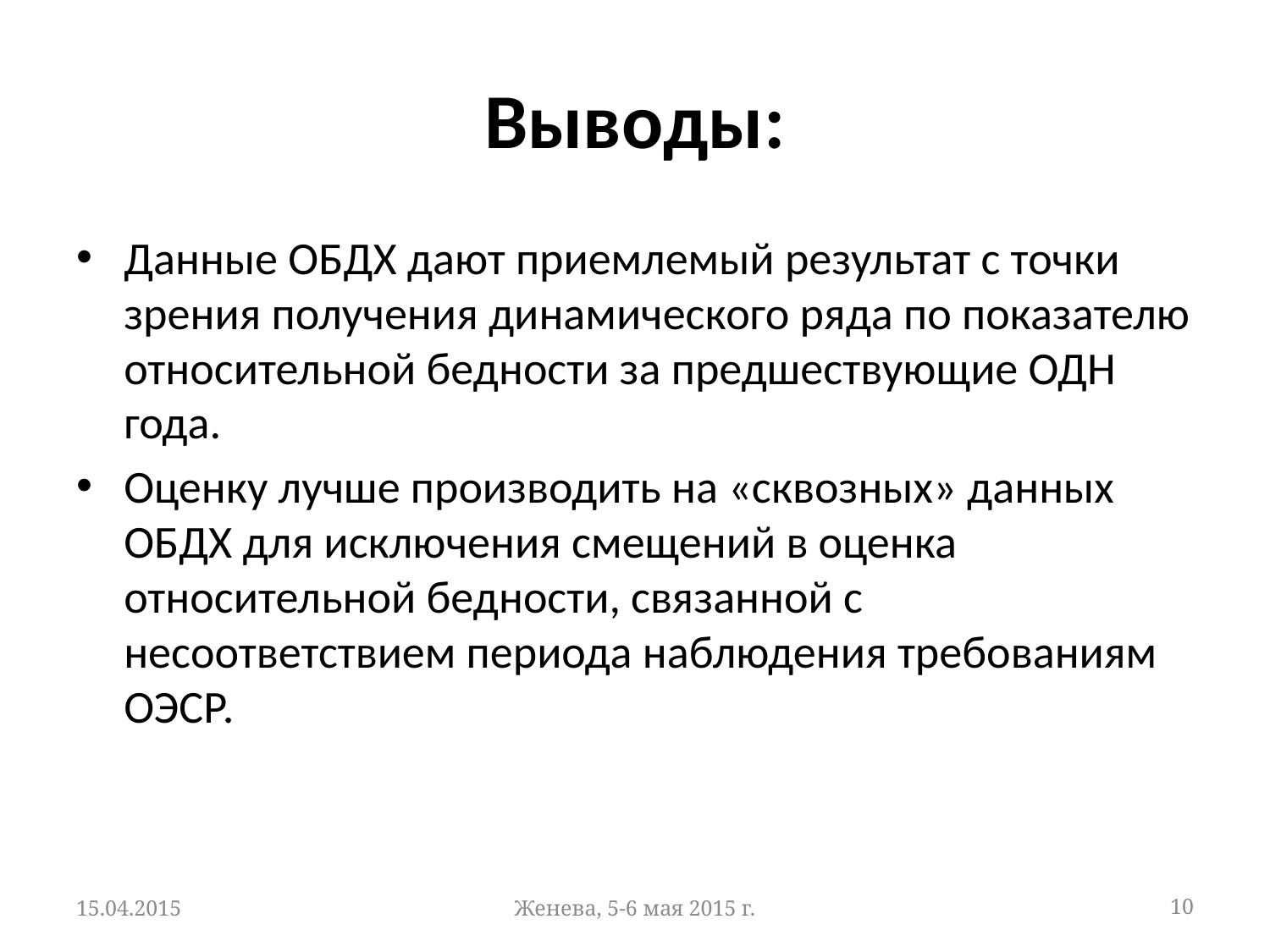

# Выводы:
Данные ОБДХ дают приемлемый результат с точки зрения получения динамического ряда по показателю относительной бедности за предшествующие ОДН года.
Оценку лучше производить на «сквозных» данных ОБДХ для исключения смещений в оценка относительной бедности, связанной с несоответствием периода наблюдения требованиям ОЭСР.
15.04.2015
Женева, 5-6 мая 2015 г.
10